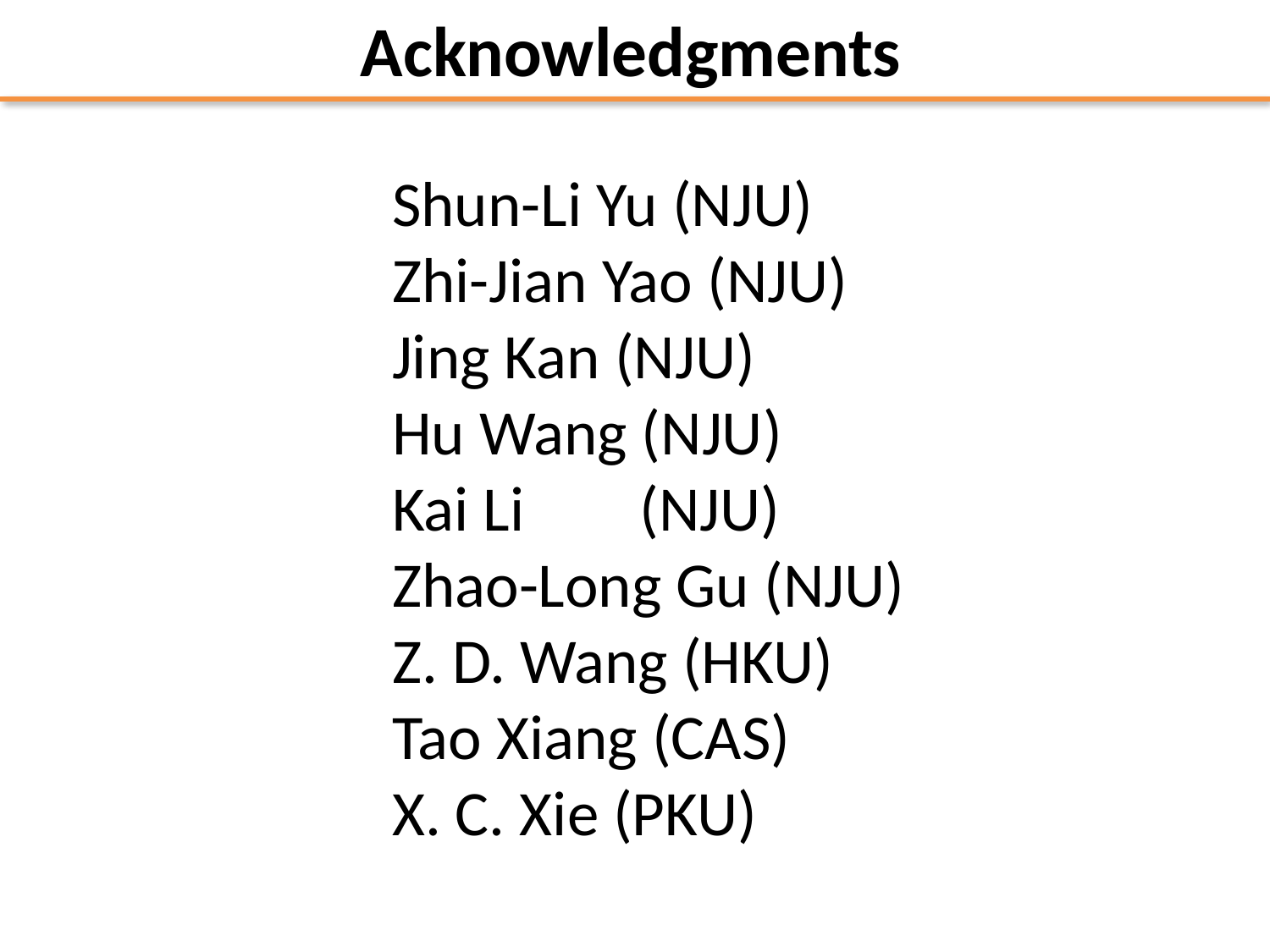

Acknowledgments

Shun-Li Yu (NJU)
Zhi-Jian Yao (NJU)
Jing Kan (NJU)
Hu Wang (NJU)
Kai Li        (NJU)
Zhao-Long Gu (NJU)
Z. D. Wang (HKU)
Tao Xiang (CAS)
X. C. Xie (PKU)